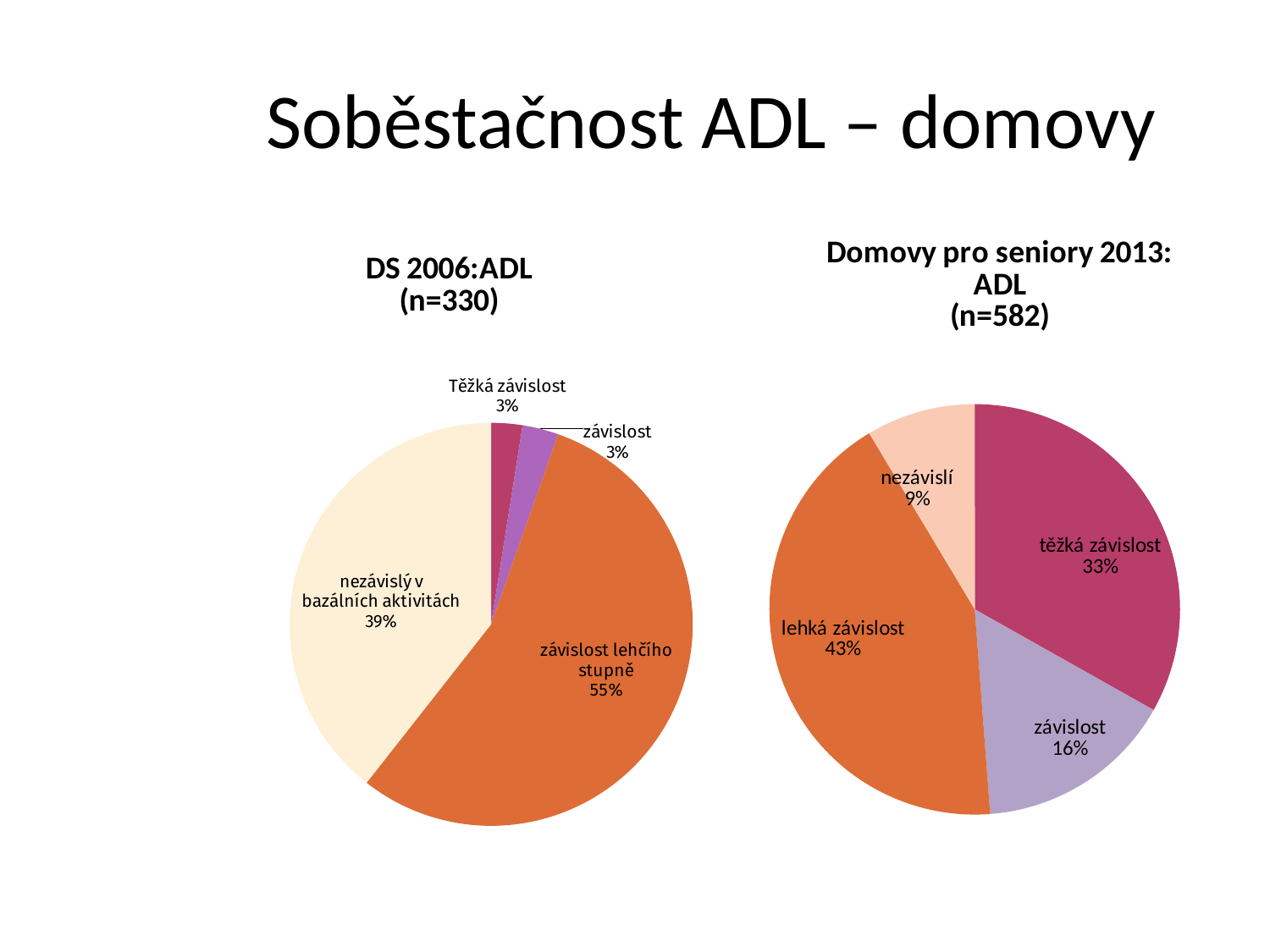

# Soběstačnost ADL – domovy

### Chart: Domovy pro seniory 2013: ADL
(n=582)

| Category |  |
|---|---|
| těžká závislost | 33.16151202749141 |
| závislost | 15.63573883161512 |
| lehká závislost | 42.61168384879712 |
| nezávislí | 8.59106529209622 |

### Chart: DS 2006:ADL
(n=330)

| Category |  |
|---|---|
| vysoce závislý | 2.5 |
| závislý | 2.9 |
| závislost lehčího stupně | 55.2 |
| nezávislý v bazálních aktivitách | 39.4 |